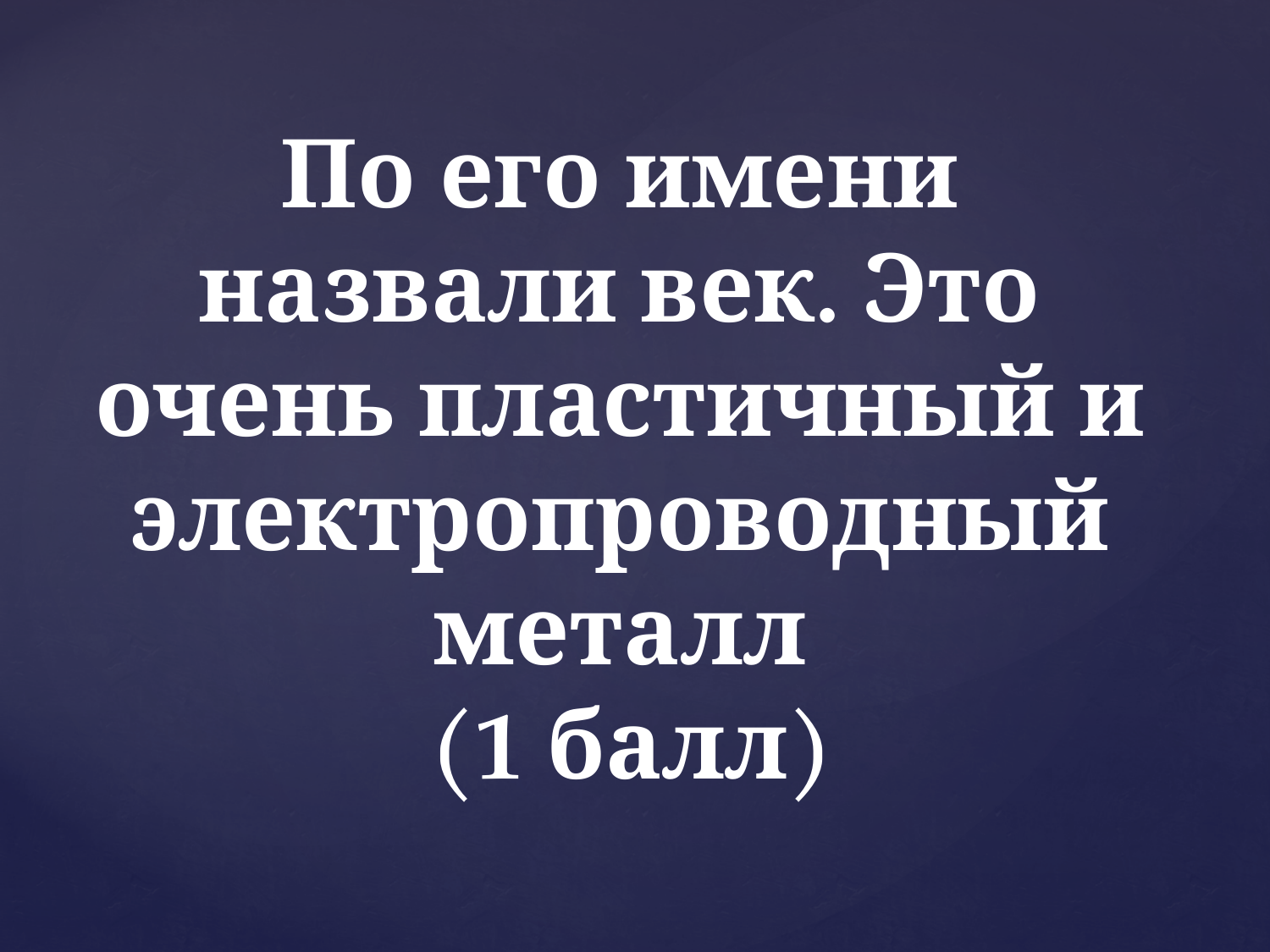

По его имени назвали век. Это очень пластичный и электропроводный металл
 (1 балл)